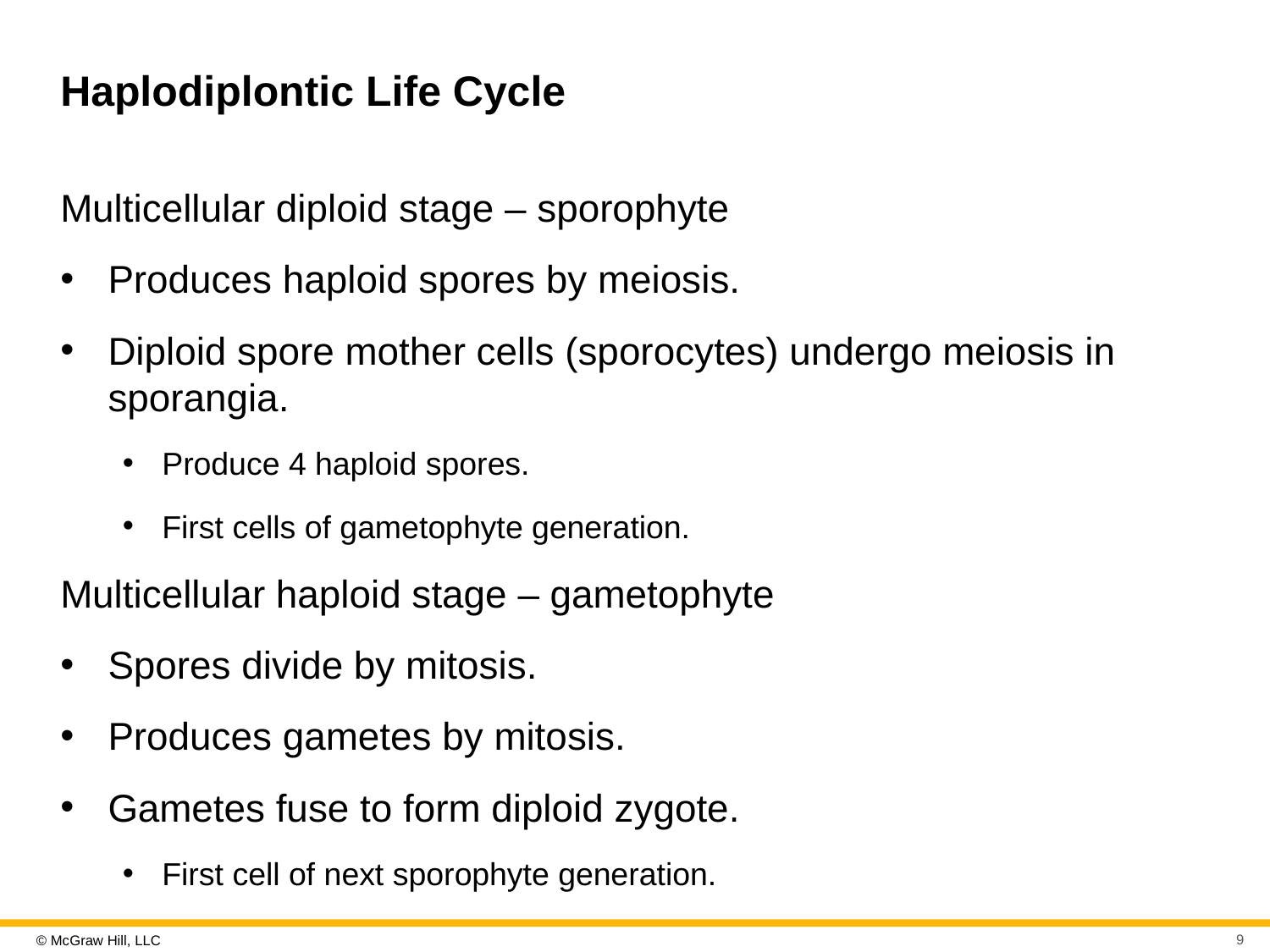

# Haplodiplontic Life Cycle
Multicellular diploid stage – sporophyte
Produces haploid spores by meiosis.
Diploid spore mother cells (sporocytes) undergo meiosis in sporangia.
Produce 4 haploid spores.
First cells of gametophyte generation.
Multicellular haploid stage – gametophyte
Spores divide by mitosis.
Produces gametes by mitosis.
Gametes fuse to form diploid zygote.
First cell of next sporophyte generation.
9